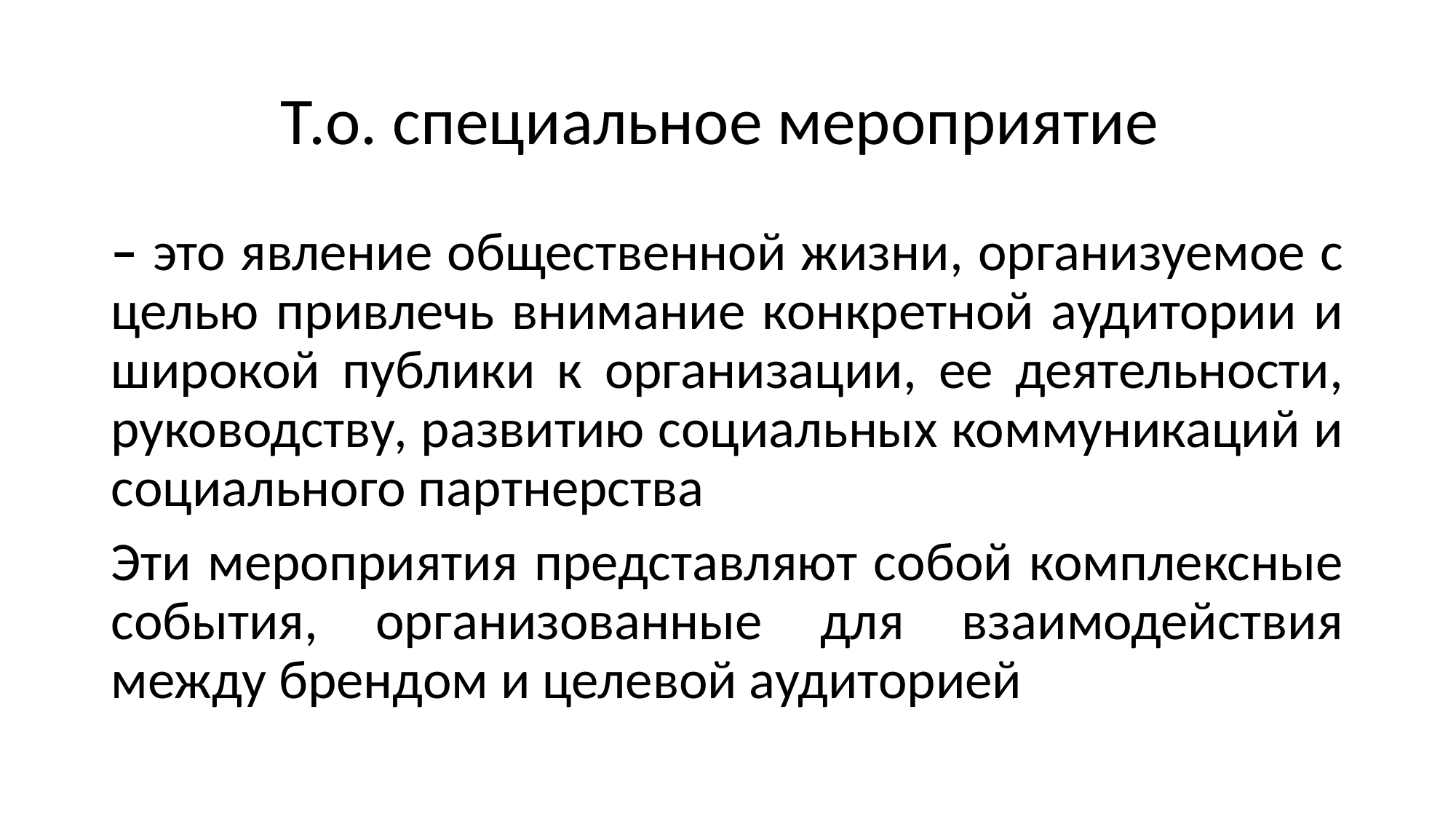

# Т.о. специальное мероприятие
– это явление общественной жизни, организуемое с целью привлечь внимание конкретной аудитории и широкой публики к организации, ее деятельности, руководству, развитию социальных коммуникаций и социального партнерства
Эти мероприятия представляют собой комплексные события, организованные для взаимодействия между брендом и целевой аудиторией